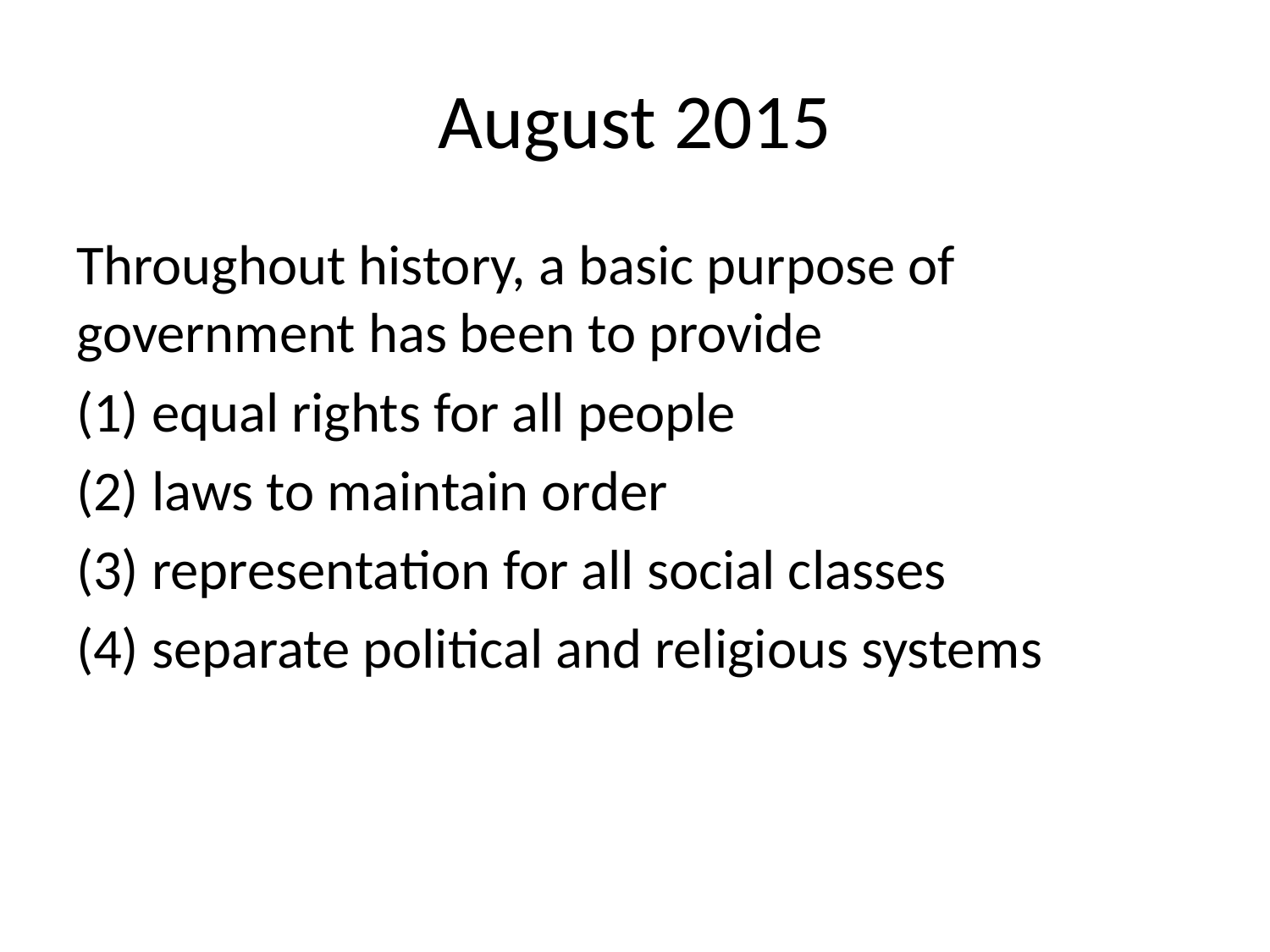

# August 2015
Throughout history, a basic purpose of government has been to provide
(1) equal rights for all people
(2) laws to maintain order
(3) representation for all social classes
(4) separate political and religious systems